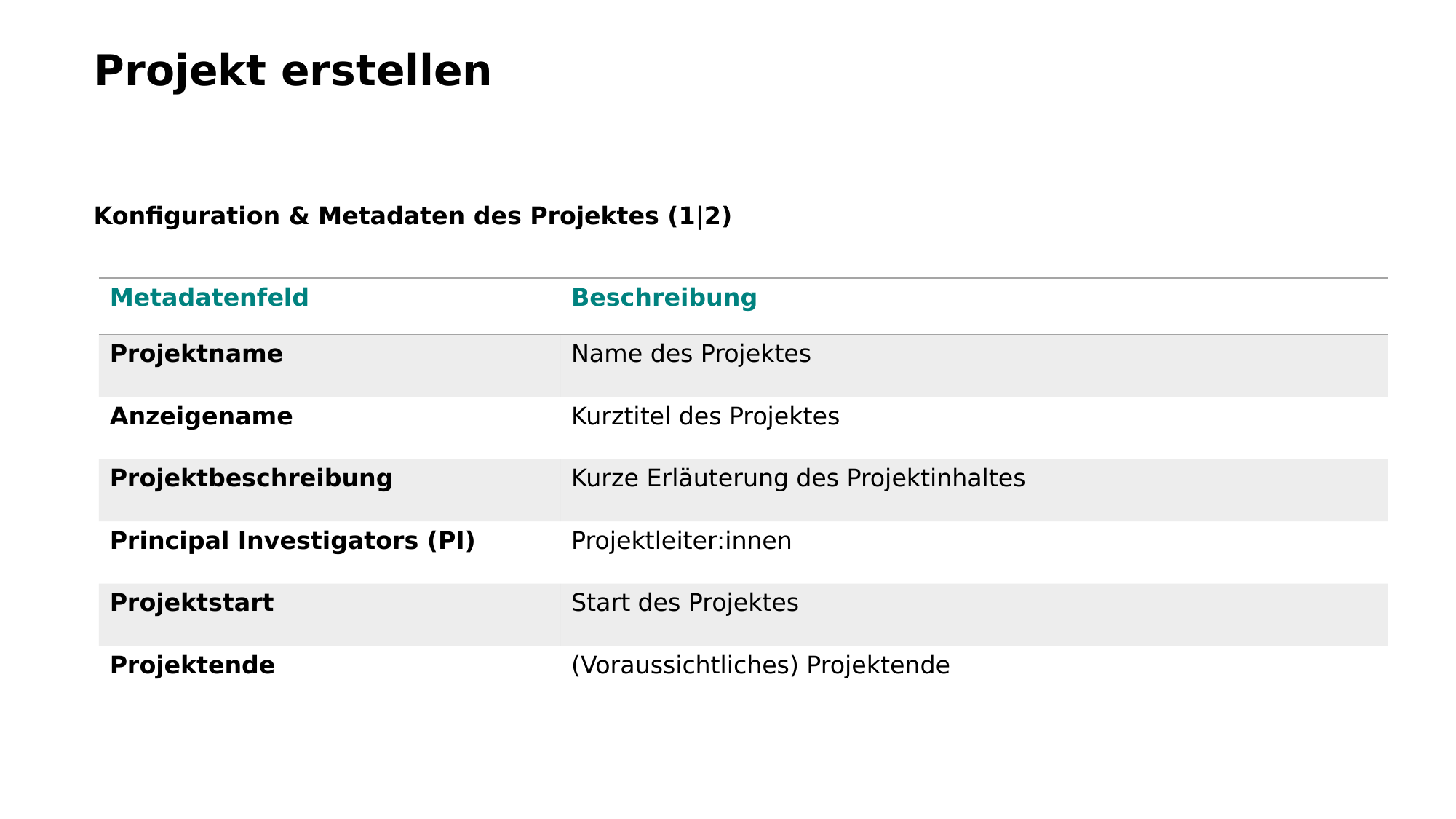

# Projekt erstellen
Konfiguration & Metadaten des Projektes (1|2)

| Metadatenfeld | Beschreibung |
| --- | --- |
| Projektname | Name des Projektes |
| Anzeigename | Kurztitel des Projektes |
| Projektbeschreibung | Kurze Erläuterung des Projektinhaltes |
| Principal Investigators (PI) | Projektleiter:innen |
| Projektstart | Start des Projektes |
| Projektende | (Voraussichtliches) Projektende |